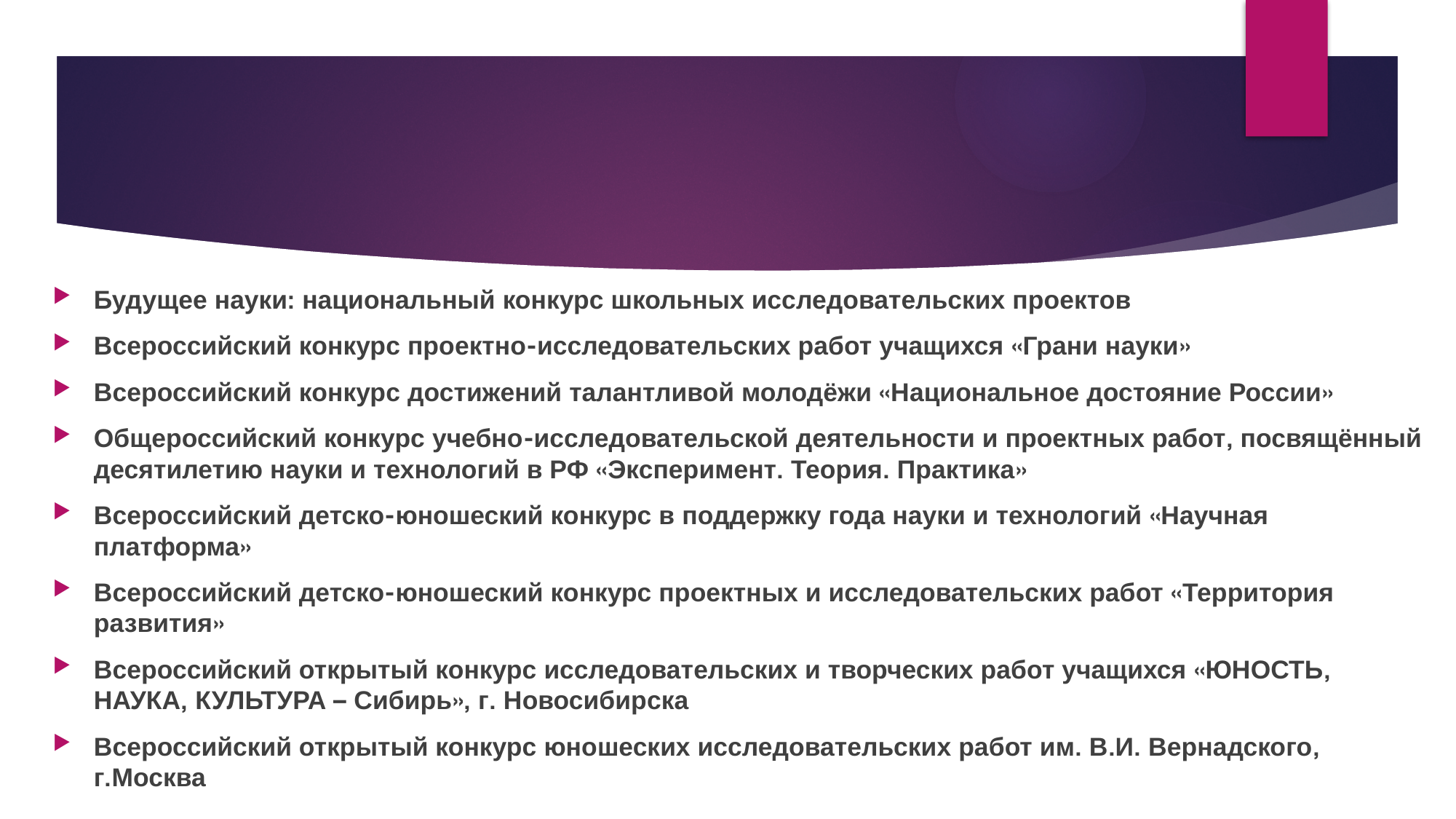

Будущее науки: национальный конкурс школьных исследовательских проектов
Всероссийский конкурс проектно-исследовательских работ учащихся «Грани науки»
Всероссийский конкурс достижений талантливой молодёжи «Национальное достояние России»
Общероссийский конкурс учебно-исследовательской деятельности и проектных работ, посвящённый десятилетию науки и технологий в РФ «Эксперимент. Теория. Практика»
Всероссийский детско-юношеский конкурс в поддержку года науки и технологий «Научная платформа»
Всероссийский детско-юношеский конкурс проектных и исследовательских работ «Территория развития»
Всероссийский открытый конкурс исследовательских и творческих работ учащихся «ЮНОСТЬ, НАУКА, КУЛЬТУРА – Сибирь», г. Новосибирска
Всероссийский открытый конкурс юношеских исследовательских работ им. В.И. Вернадского, г.Москва